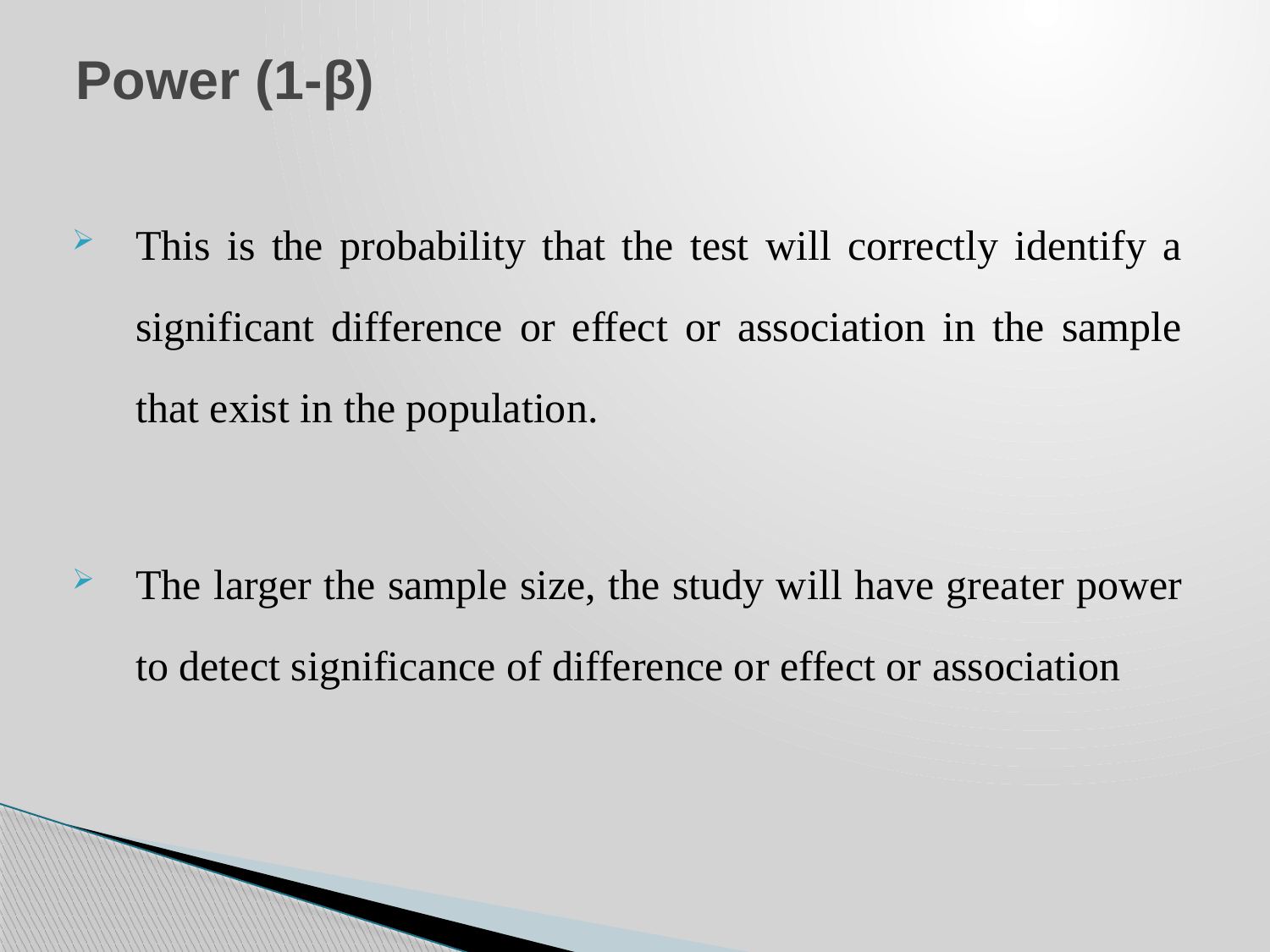

# Power (1-β)
This is the probability that the test will correctly identify a significant difference or effect or association in the sample that exist in the population.

The larger the sample size, the study will have greater power to detect significance of difference or effect or association